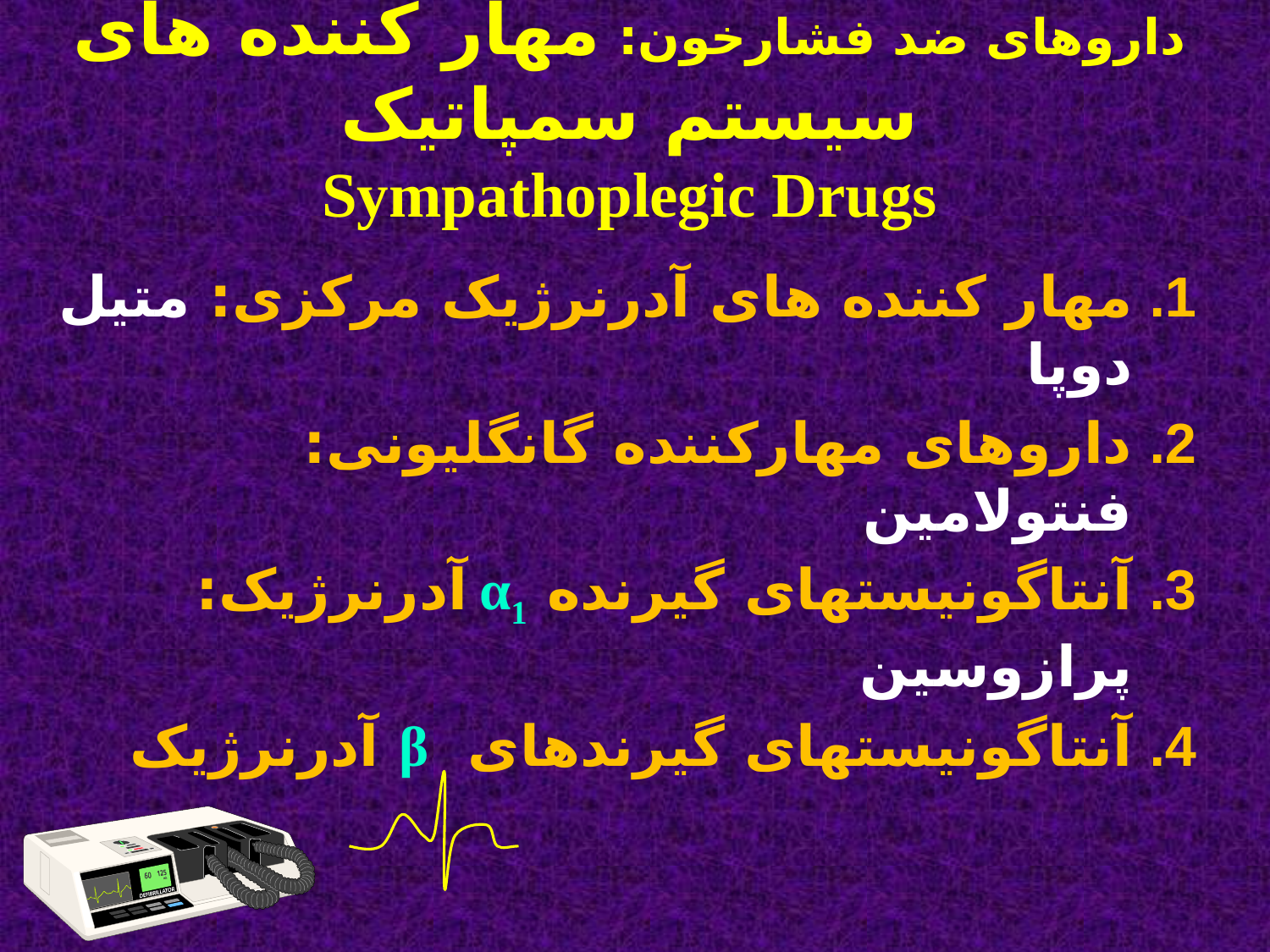

# داروهای ضد فشارخون: مهار کننده های سیستم سمپاتیک Sympathoplegic Drugs
مهار کننده های آدرنرژیک مرکزی: متیل دوپا
داروهای مهارکننده گانگلیونی: فنتولامین
آنتاگونیستهای گیرنده α1 آدرنرژیک: پرازوسین
آنتاگونیستهای گیرندهای  β آدرنرژیک